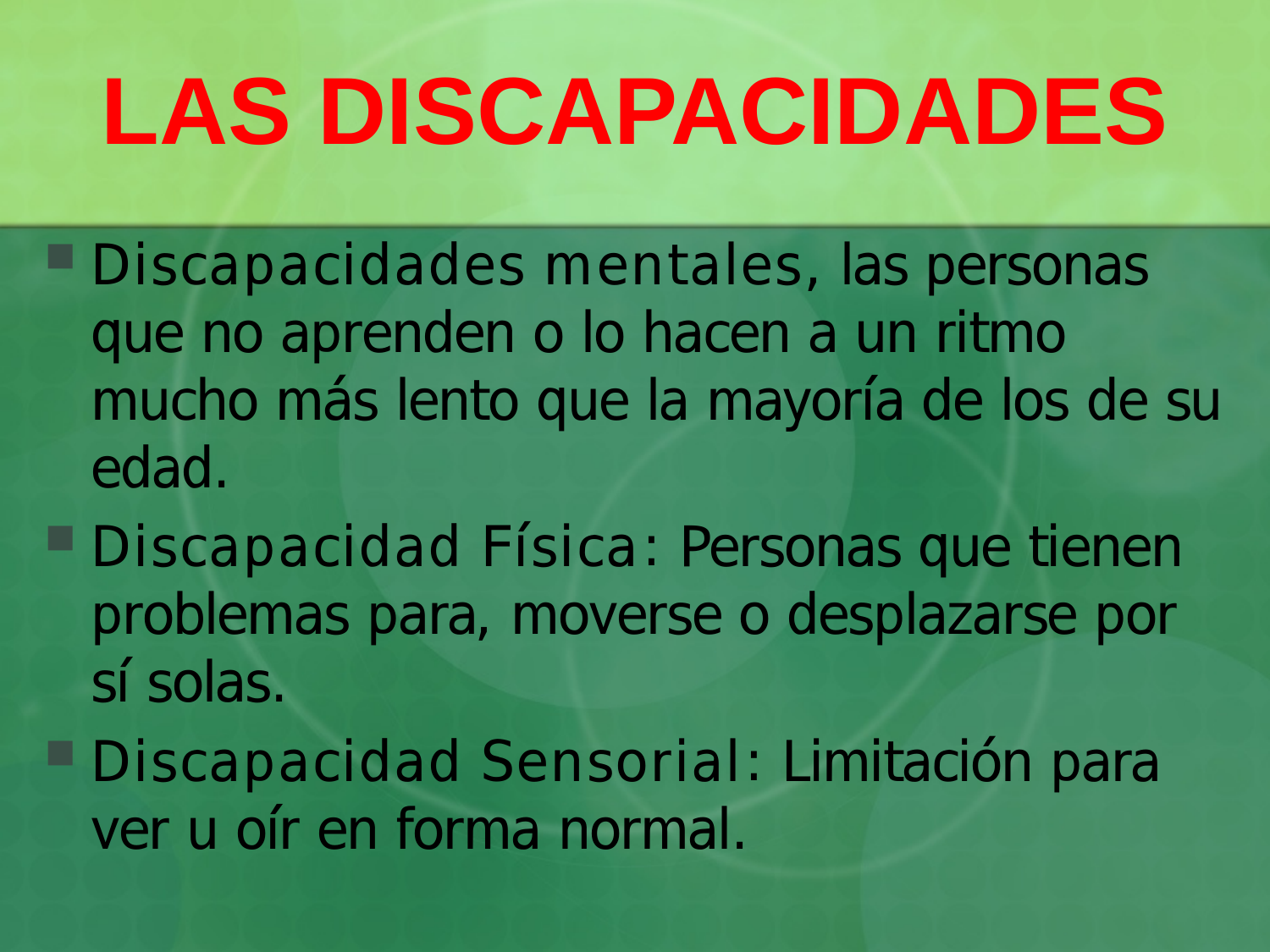

# las discapacidades
Discapacidades mentales, las personas que no aprenden o lo hacen a un ritmo mucho más lento que la mayoría de los de su edad.
Discapacidad Física: Personas que tienen problemas para, moverse o desplazarse por sí solas.
Discapacidad Sensorial: Limitación para ver u oír en forma normal.